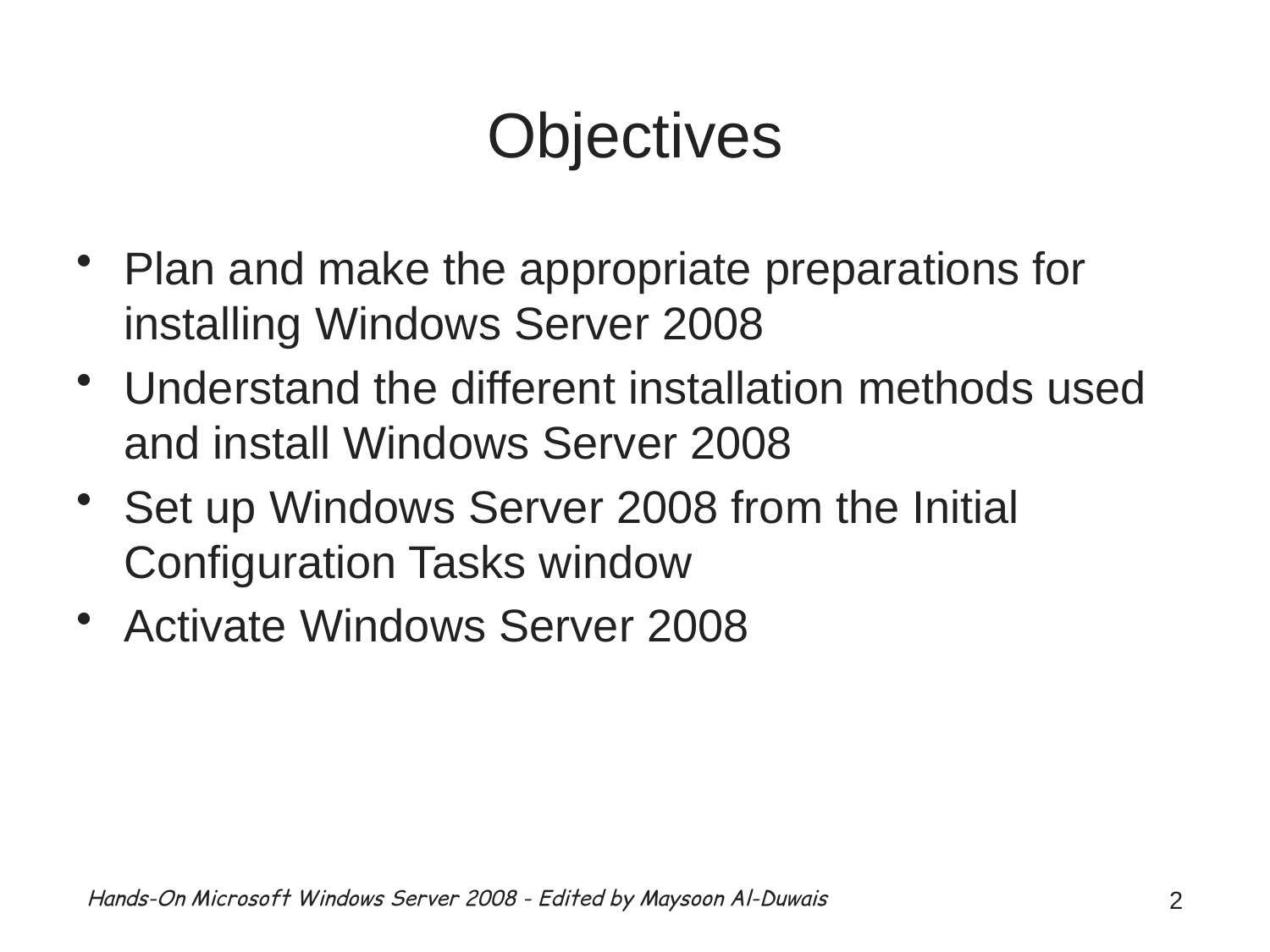

# Objectives
Plan and make the appropriate preparations for installing Windows Server 2008
Understand the different installation methods used and install Windows Server 2008
Set up Windows Server 2008 from the Initial Configuration Tasks window
Activate Windows Server 2008
Hands-On Microsoft Windows Server 2008 - Edited by Maysoon Al-Duwais
2